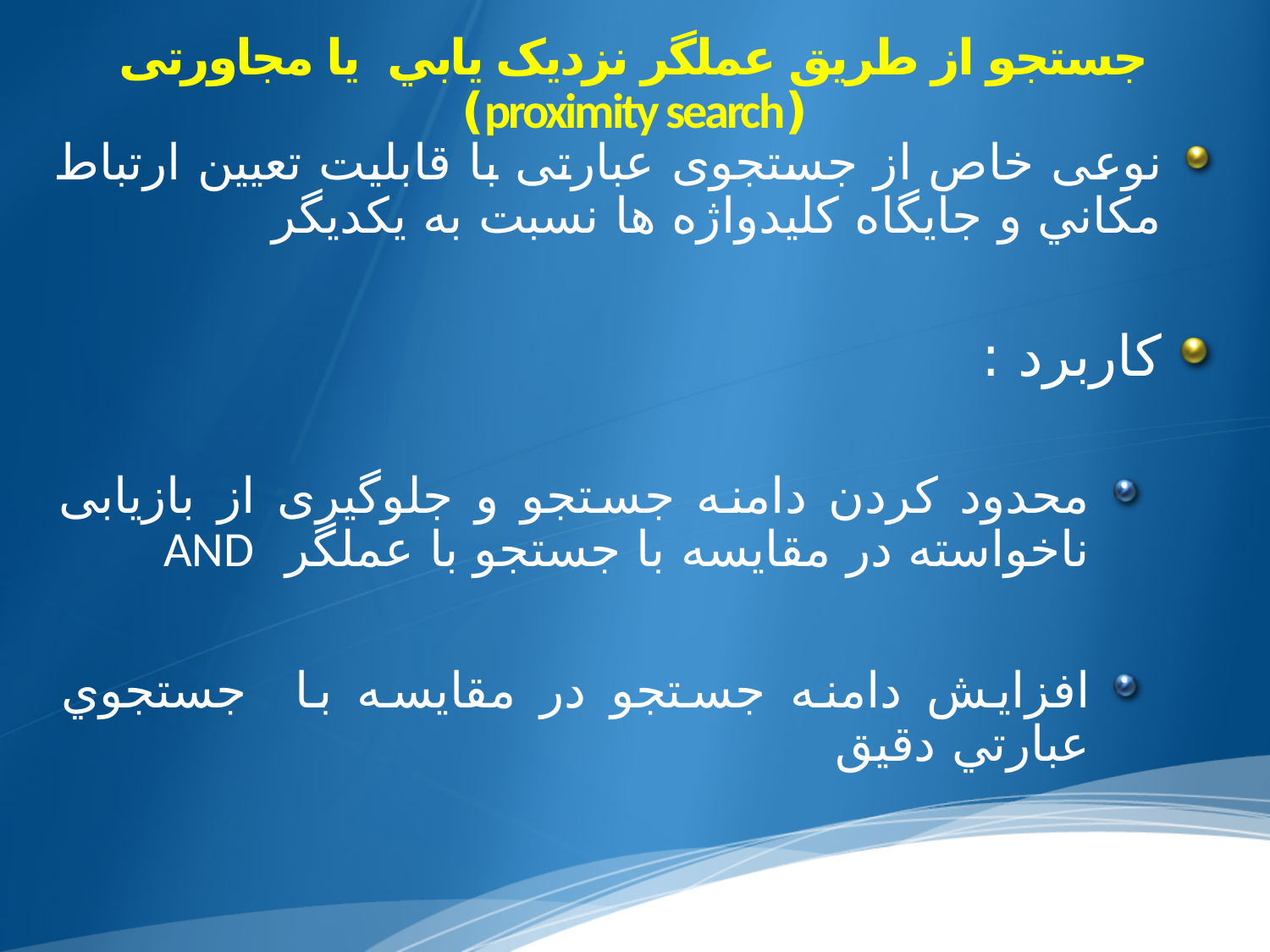

# جستجو از طريق عملگر نزديک يابي  یا مجاورتی (proximity search)
نوعی خاص از جستجوی عبارتی با قابلیت تعیین ارتباط مکاني و جايگاه کليدواژه ها نسبت به یکدیگر

کاربرد :

محدود کردن دامنه جستجو و جلوگیری از بازیابی ناخواسته در مقایسه با جستجو با عملگر  AND

افزایش دامنه جستجو در مقایسه با  جستجوي عبارتي دقيق